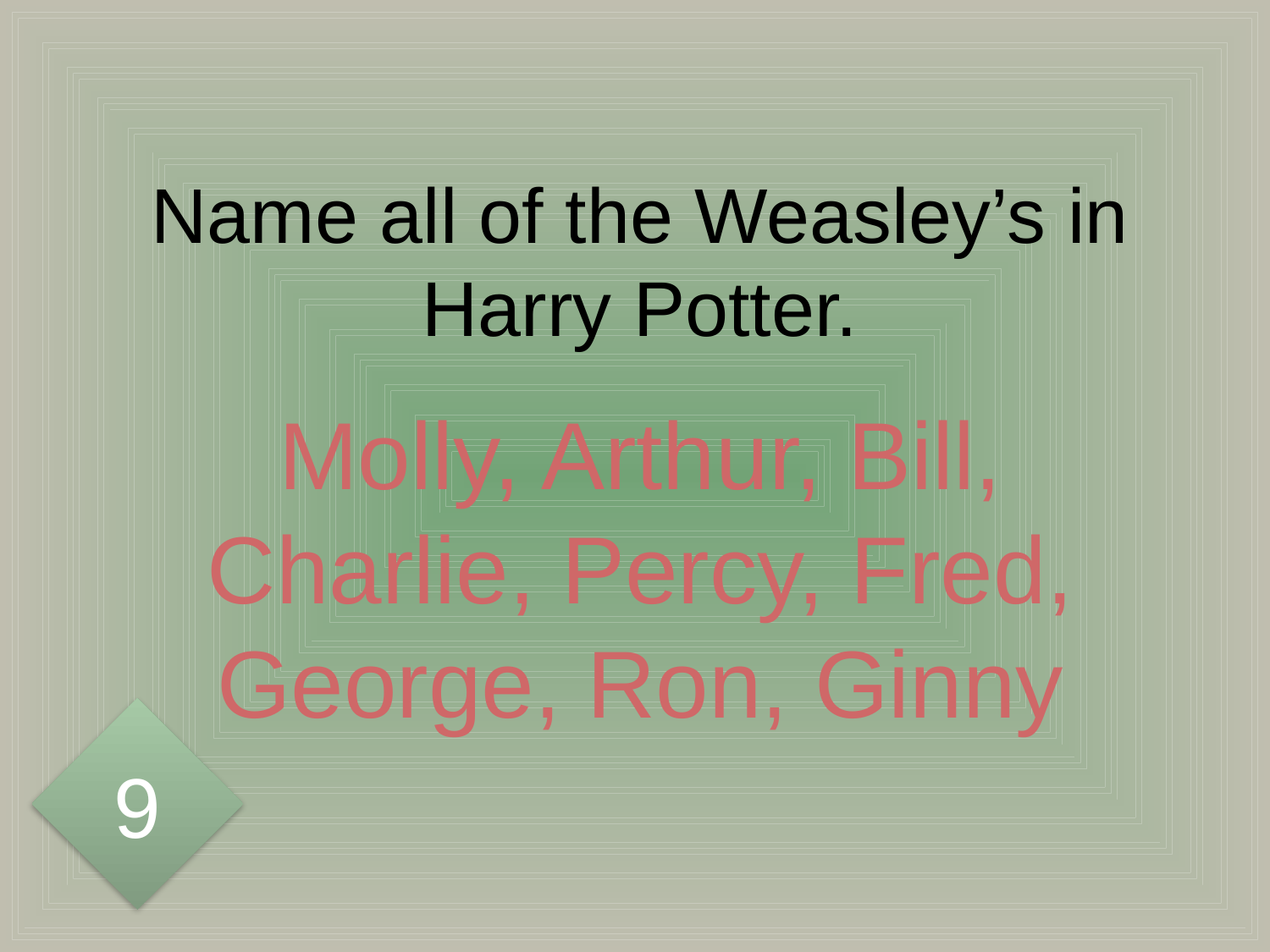

# Name all of the Weasley’s in Harry Potter.
Molly, Arthur, Bill, Charlie, Percy, Fred, George, Ron, Ginny
9